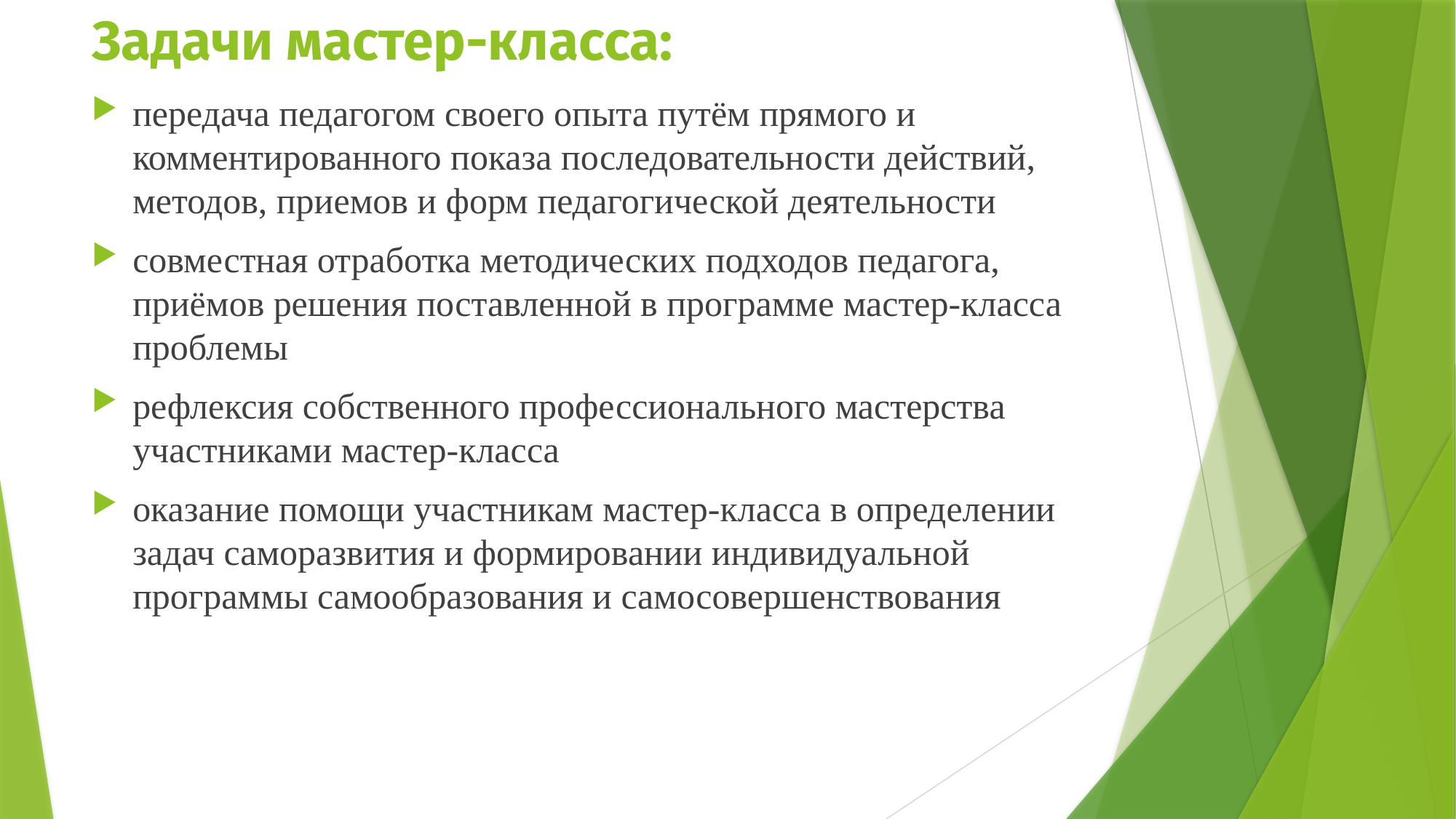

# Задачи мастер-класса:
передача педагогом своего опыта путём прямого и комментированного показа последовательности действий, методов, приемов и форм педагогической деятельности
совместная отработка методических подходов педагога, приёмов решения поставленной в программе мастер-класса проблемы
рефлексия собственного профессионального мастерства участниками мастер-класса
оказание помощи участникам мастер-класса в определении задач саморазвития и формировании индивидуальной программы самообразования и самосовершенствования